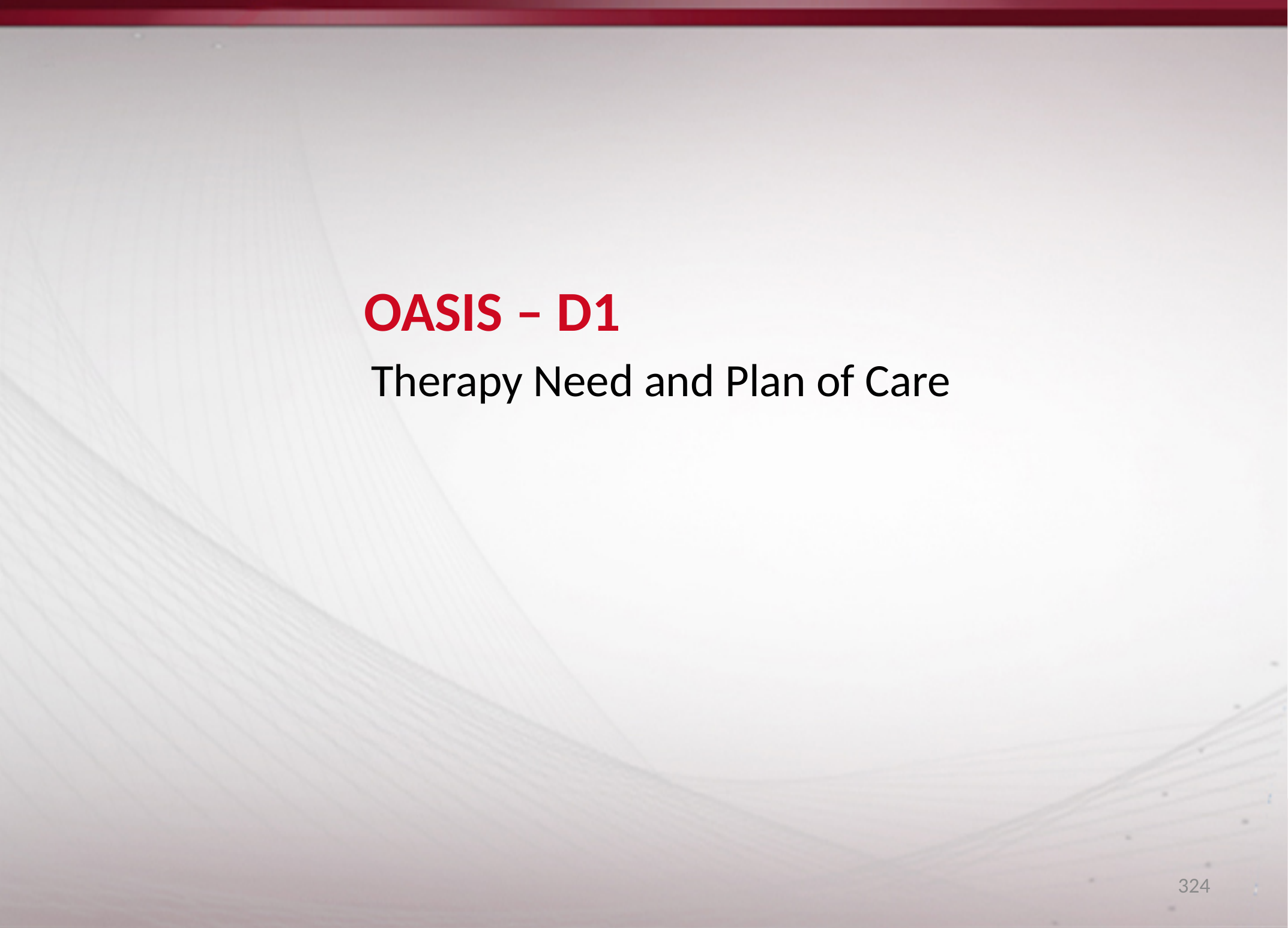

# OASIS – D1
Therapy Need and Plan of Care
324